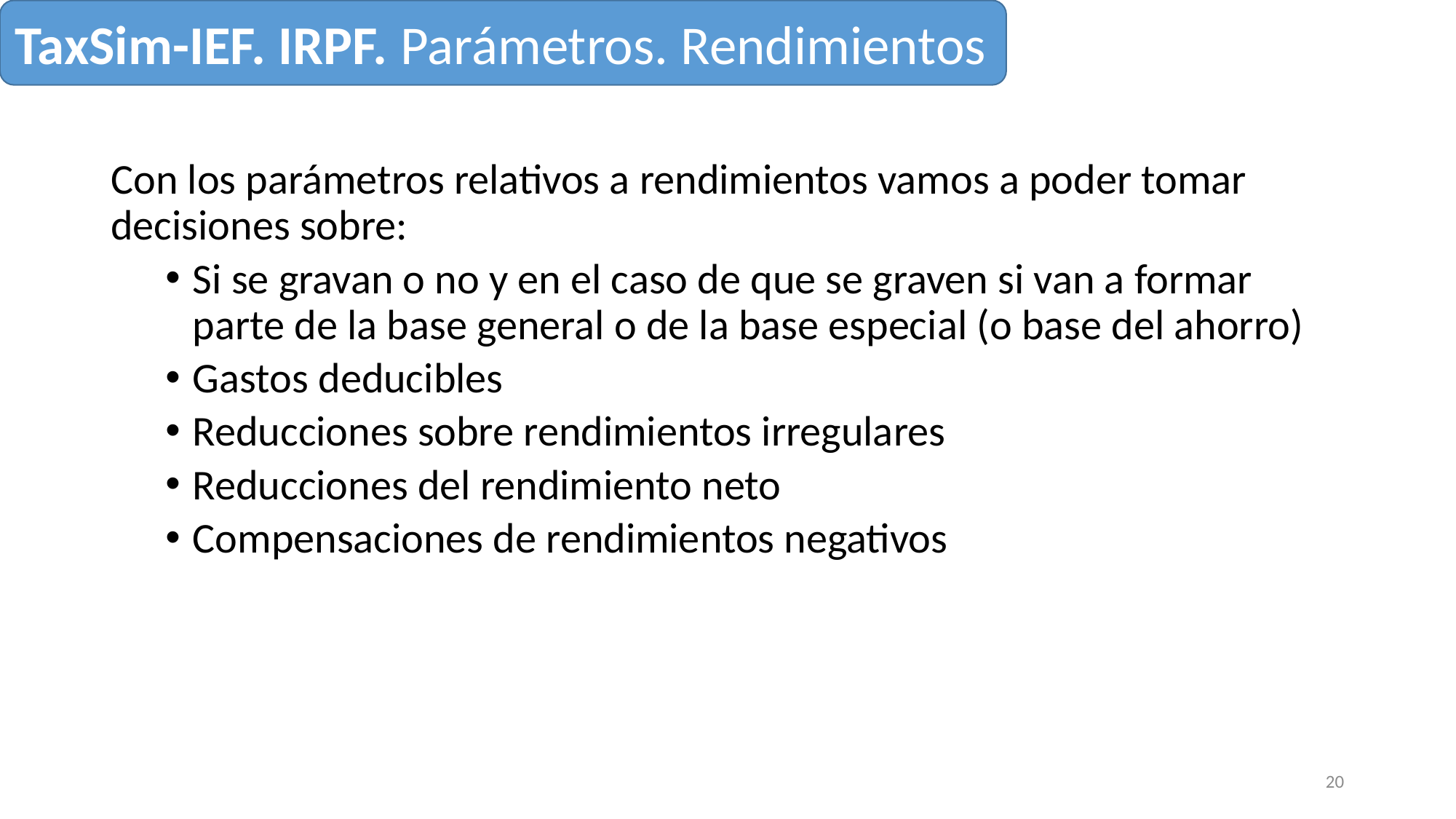

TaxSim-IEF. IRPF. Parámetros. Rendimientos
Con los parámetros relativos a rendimientos vamos a poder tomar decisiones sobre:
Si se gravan o no y en el caso de que se graven si van a formar parte de la base general o de la base especial (o base del ahorro)
Gastos deducibles
Reducciones sobre rendimientos irregulares
Reducciones del rendimiento neto
Compensaciones de rendimientos negativos

20